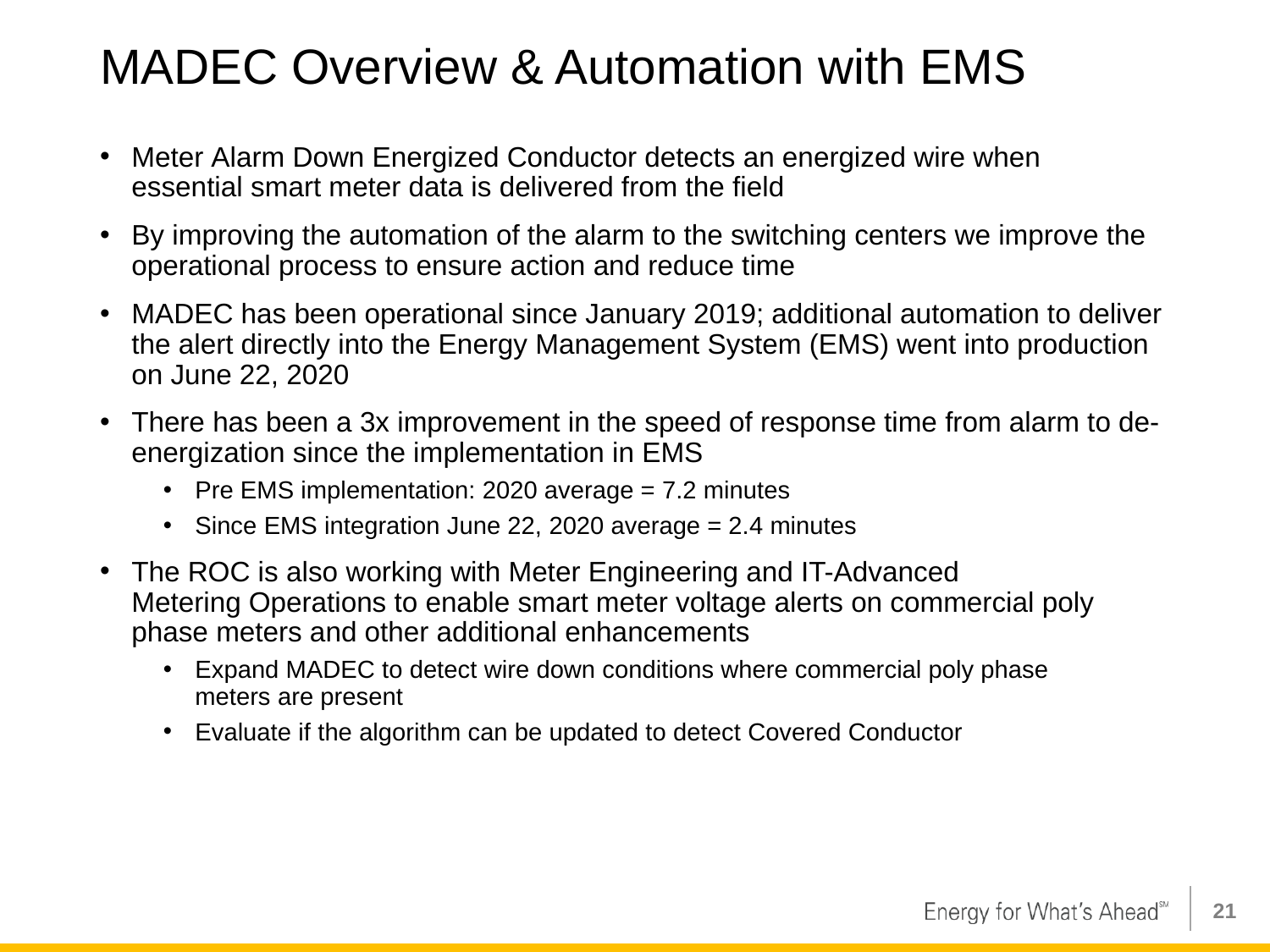

# MADEC Overview & Automation with EMS
Meter Alarm Down Energized Conductor detects an energized wire when essential smart meter data is delivered from the field
By improving the automation of the alarm to the switching centers we improve the operational process to ensure action and reduce time
MADEC has been operational since January 2019; additional automation to deliver the alert directly into the Energy Management System (EMS) went into production on June 22, 2020
There has been a 3x improvement in the speed of response time from alarm to de-energization since the implementation in EMS
Pre EMS implementation: 2020 average = 7.2 minutes
Since EMS integration June 22, 2020 average = 2.4 minutes
The ROC is also working with Meter Engineering and IT-Advanced Metering Operations to enable smart meter voltage alerts on commercial poly phase meters and other additional enhancements
Expand MADEC to detect wire down conditions where commercial poly phase meters are present
Evaluate if the algorithm can be updated to detect Covered Conductor